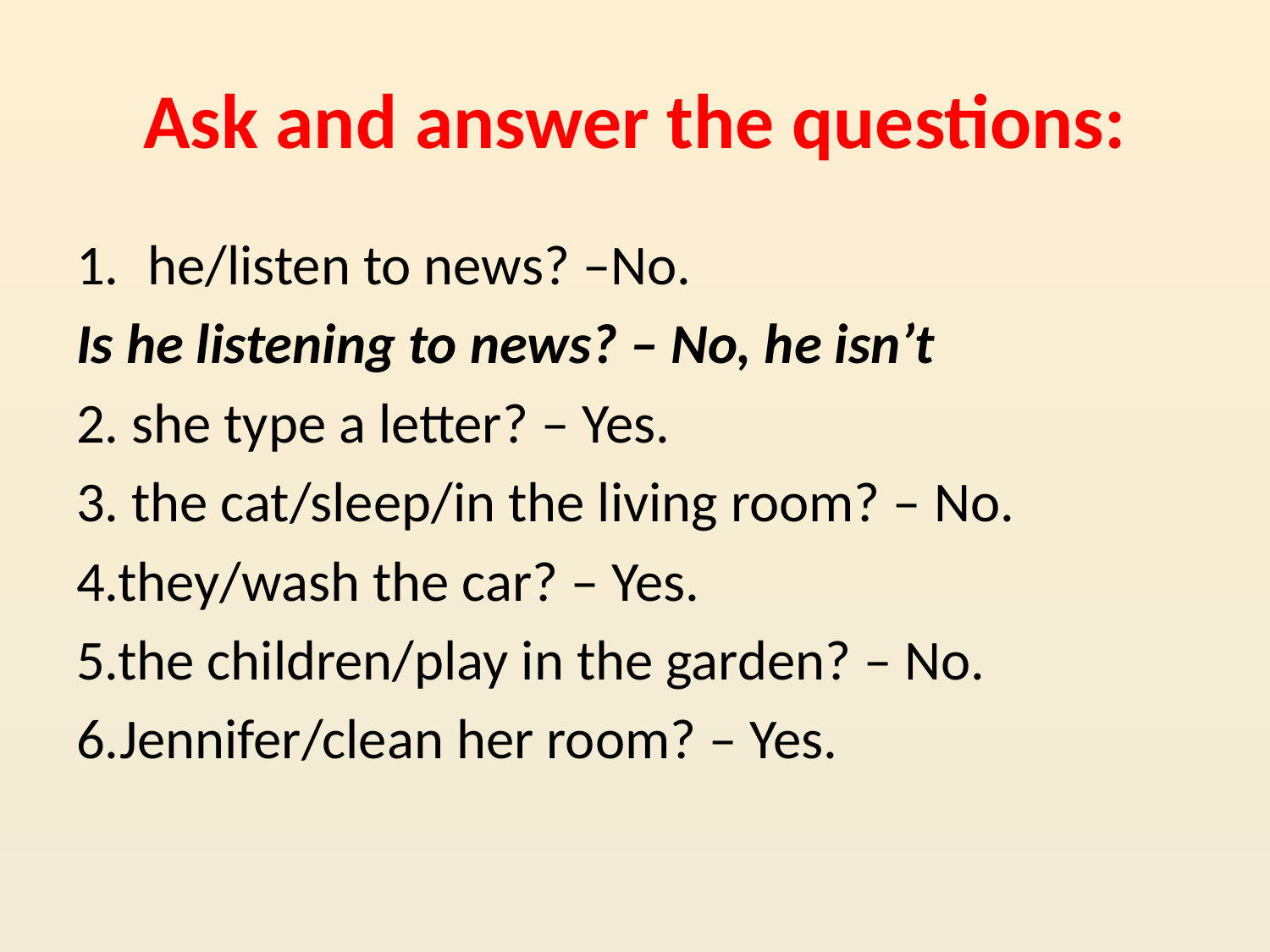

# Ask and answer the questions:
he/listen to news? –No.
Is he listening to news? – No, he isn’t
2. she type a letter? – Yes.
3. the cat/sleep/in the living room? – No.
4.they/wash the car? – Yes.
5.the children/play in the garden? – No.
6.Jennifer/clean her room? – Yes.